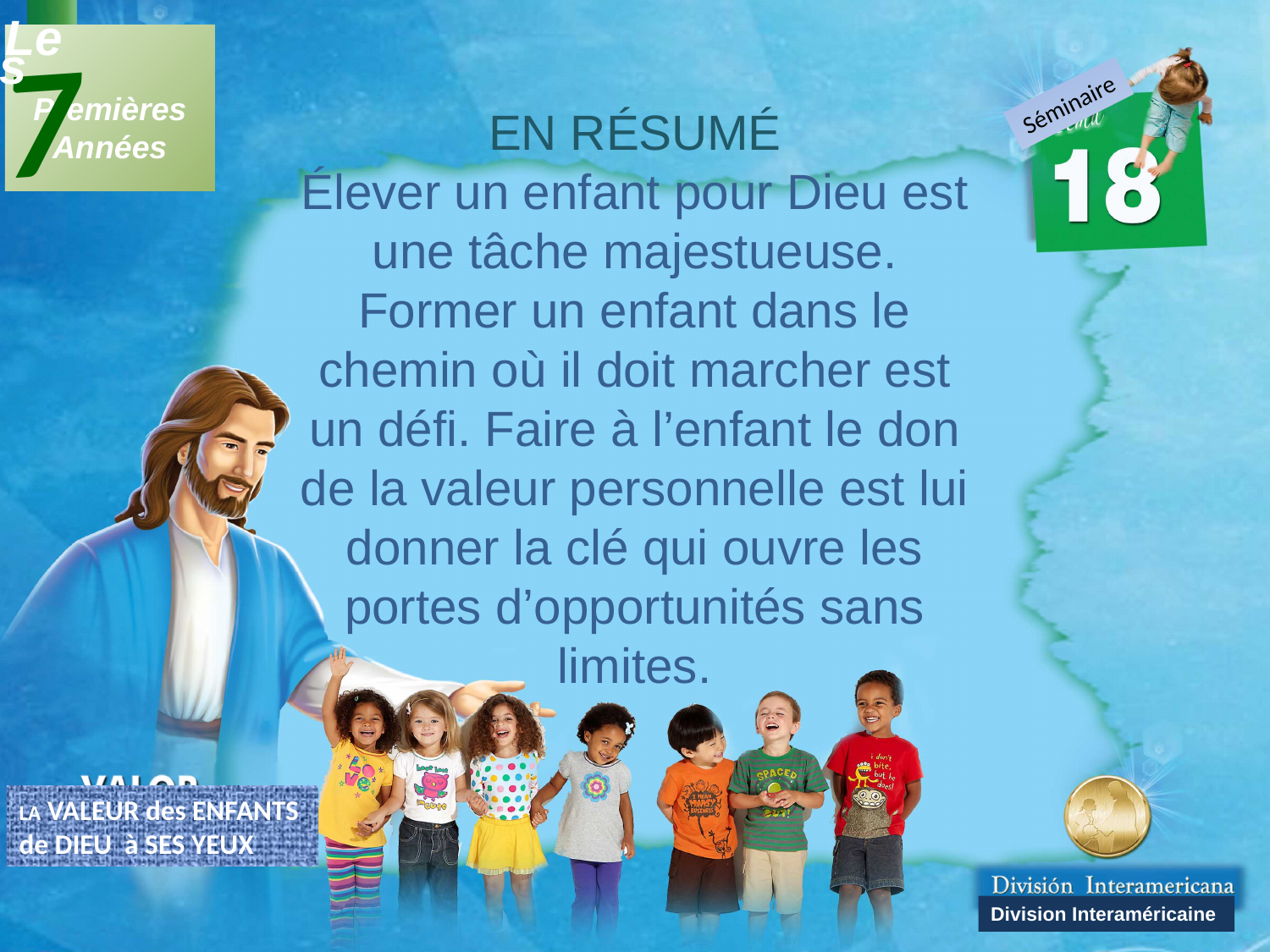

7
Les
         Premières
Années
Séminaire
EN RÉSUMÉ
Élever un enfant pour Dieu est une tâche majestueuse. Former un enfant dans le chemin où il doit marcher est un défi. Faire à l’enfant le don de la valeur personnelle est lui donner la clé qui ouvre les portes d’opportunités sans limites.
LA VALEUR des ENFANTS
de DIEU  à SES YEUX
Division Interaméricaine